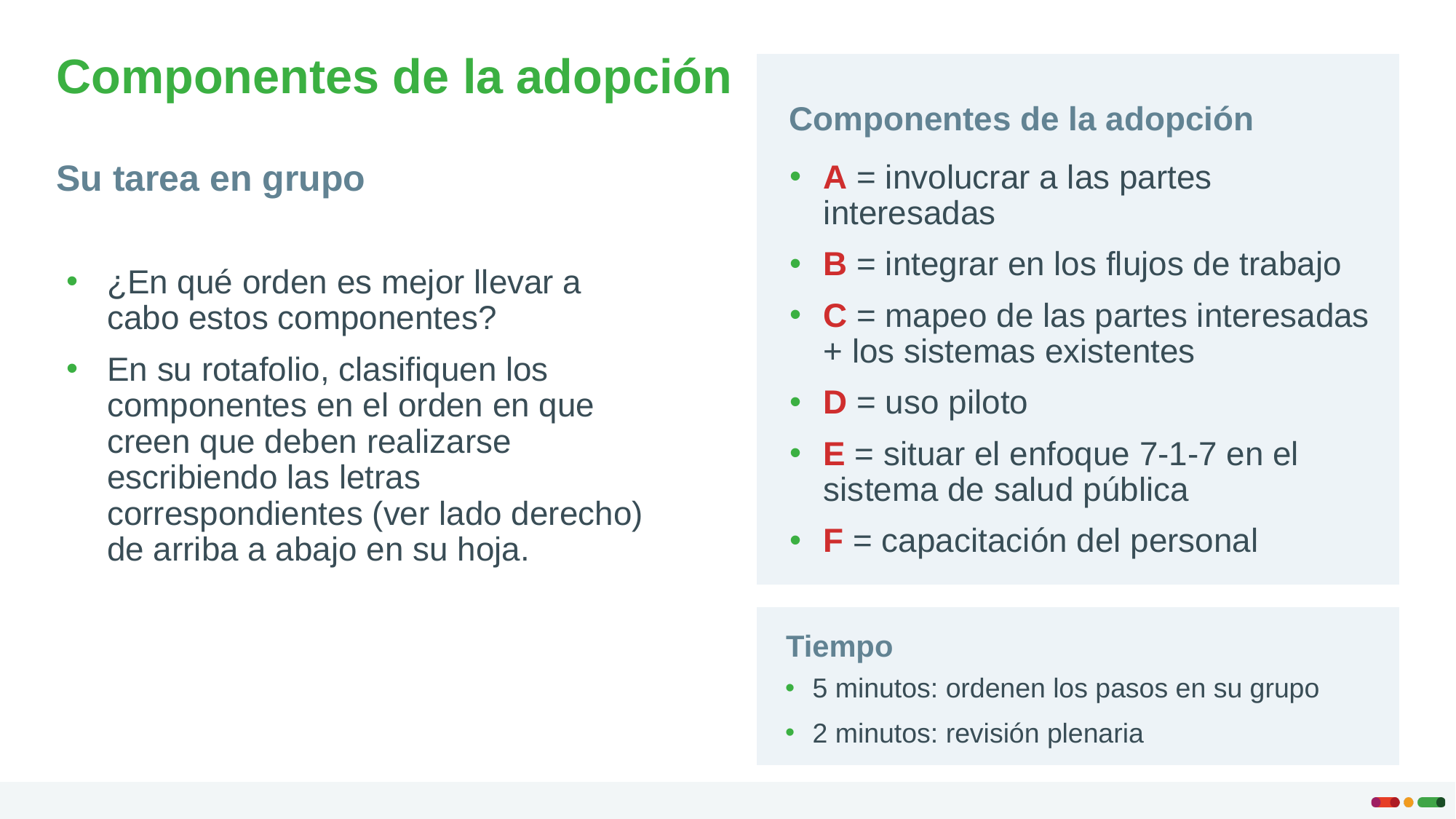

Componentes de la adopción

Componentes de la adopción
Su tarea en grupo
A = involucrar a las partes interesadas
B = integrar en los flujos de trabajo
C = mapeo de las partes interesadas + los sistemas existentes
D = uso piloto
E = situar el enfoque 7-1-7 en el sistema de salud pública
F = capacitación del personal

¿En qué orden es mejor llevar a cabo estos componentes?
En su rotafolio, clasifiquen los componentes en el orden en que creen que deben realizarse escribiendo las letras correspondientes (ver lado derecho) de arriba a abajo en su hoja.

Tiempo
5 minutos: ordenen los pasos en su grupo
2 minutos: revisión plenaria